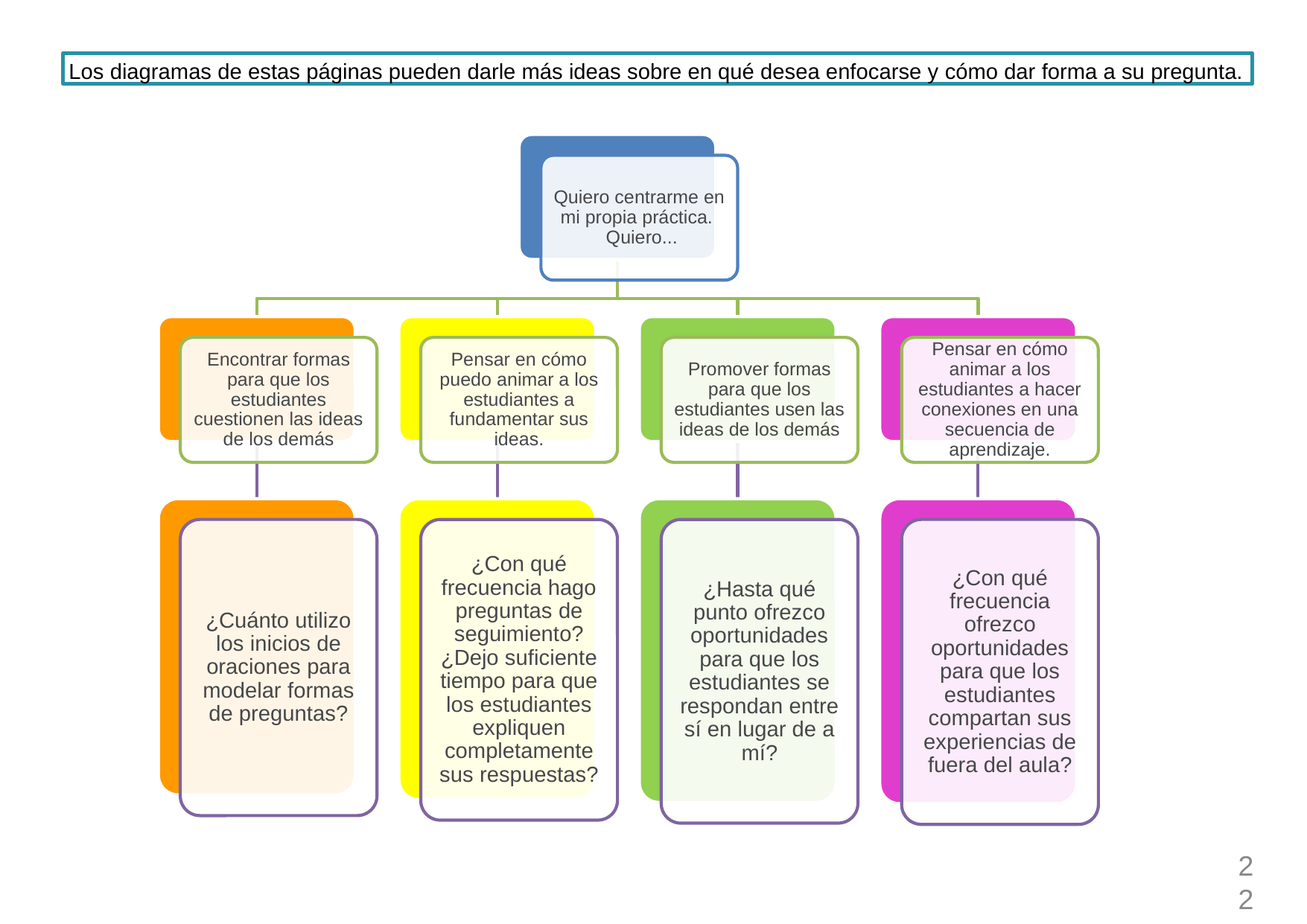

Los diagramas de estas páginas pueden darle más ideas sobre en qué desea enfocarse y cómo dar forma a su pregunta.

Quiero centrarme en mi propia práctica.
 Quiero...

Encontrar formas para que los estudiantes cuestionen las ideas de los demás
Pensar en cómo puedo animar a los estudiantes a fundamentar sus ideas.
Promover formas para que los estudiantes usen las ideas de los demás
Pensar en cómo animar a los estudiantes a hacer conexiones en una secuencia de aprendizaje.

¿Cuánto utilizo los inicios de oraciones para modelar formas de preguntas?
¿Con qué frecuencia hago preguntas de seguimiento?
¿Dejo suficiente tiempo para que los estudiantes expliquen completamente sus respuestas?
¿Hasta qué punto ofrezco oportunidades para que los estudiantes se respondan entre sí en lugar de a mí?
¿Con qué frecuencia ofrezco oportunidades para que los estudiantes compartan sus experiencias de fuera del aula?
22